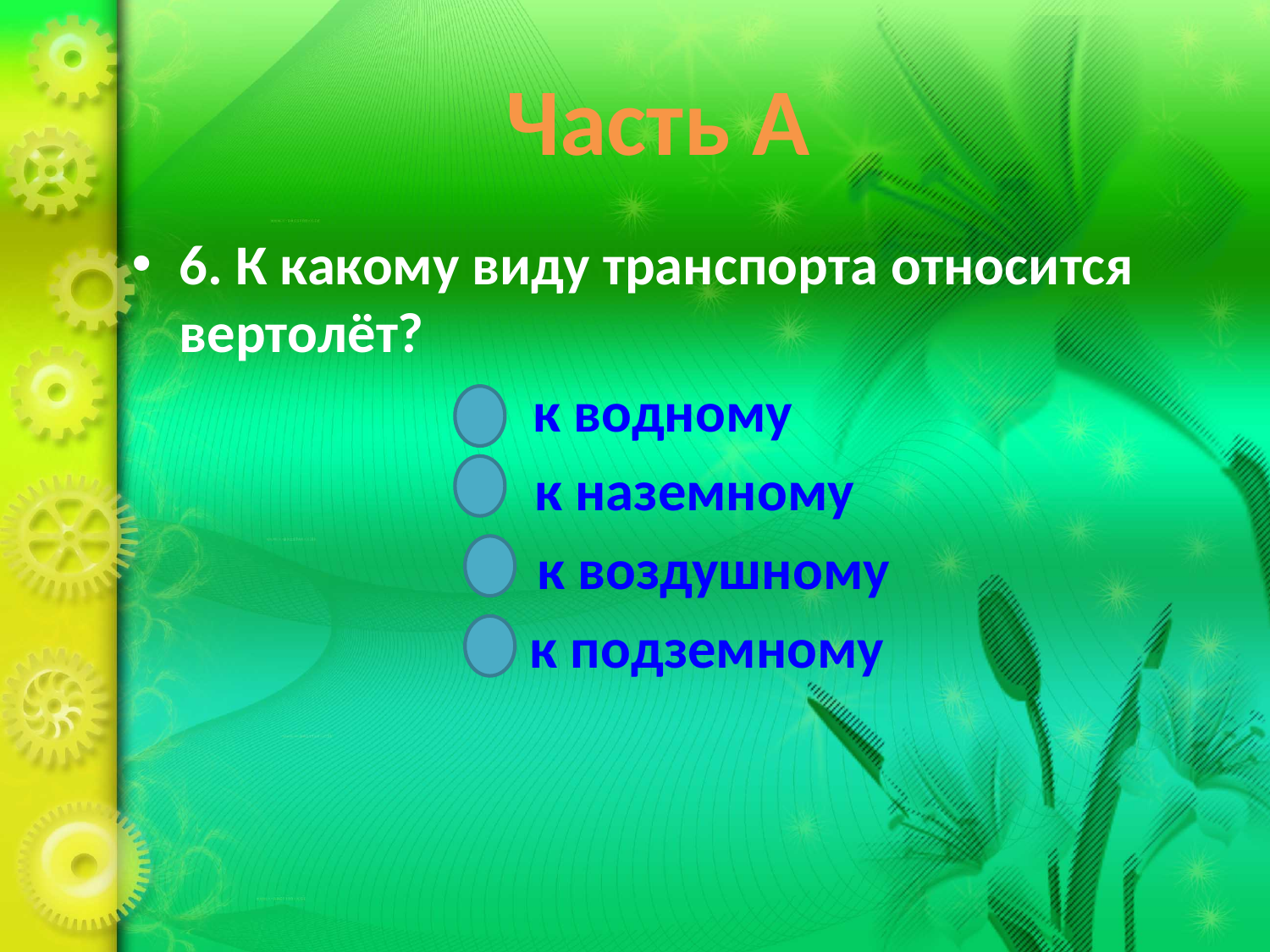

# Часть А
6. К какому виду транспорта относится вертолёт?
к водному
     к наземному
        к воздушному
       к подземному